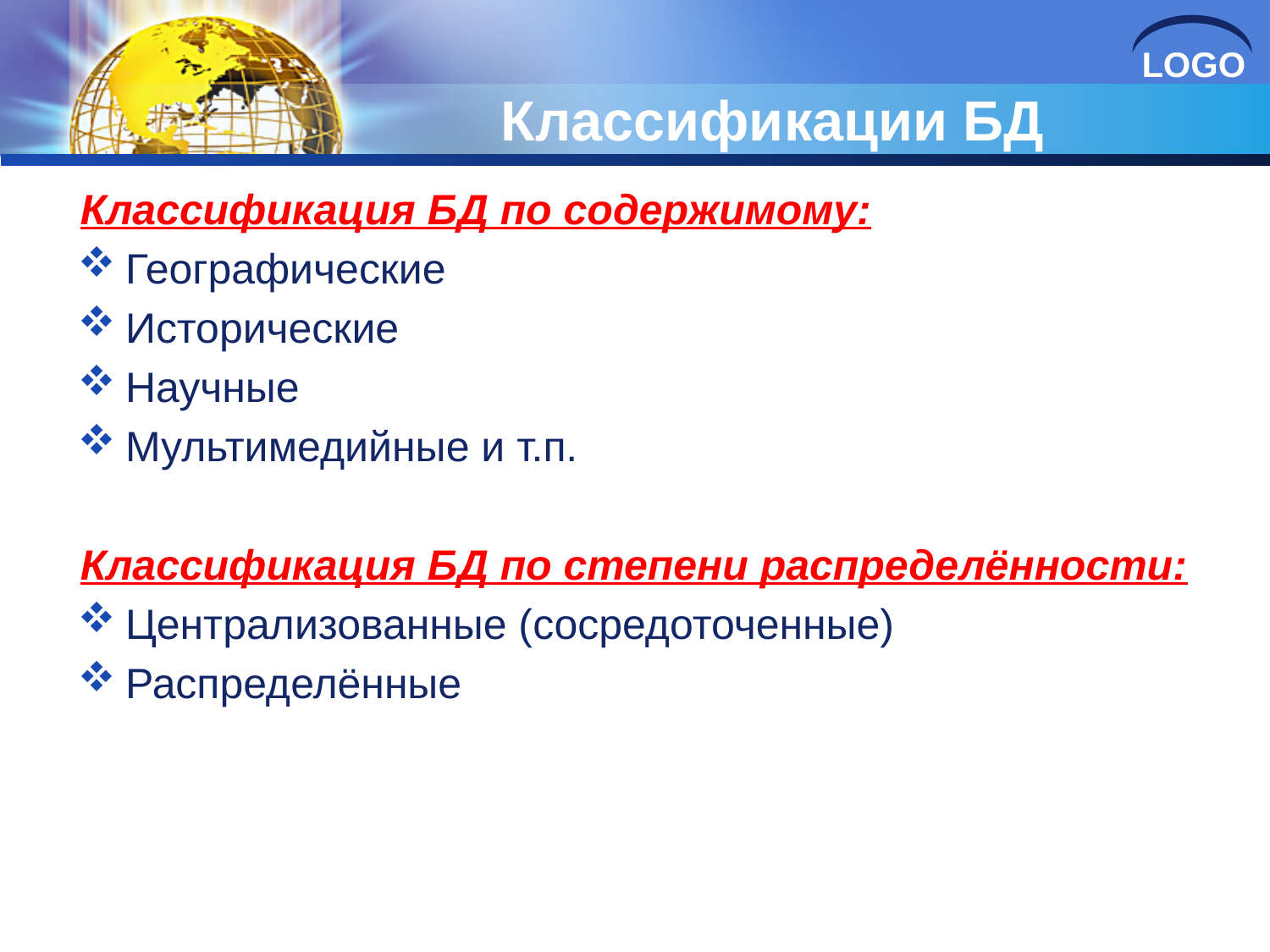

# Классификации БД
Классификация БД по содержимому:
Географические
Исторические
Научные
Мультимедийные и т.п.

Классификация БД по степени распределённости:
Централизованные (сосредоточенные)
Распределённые